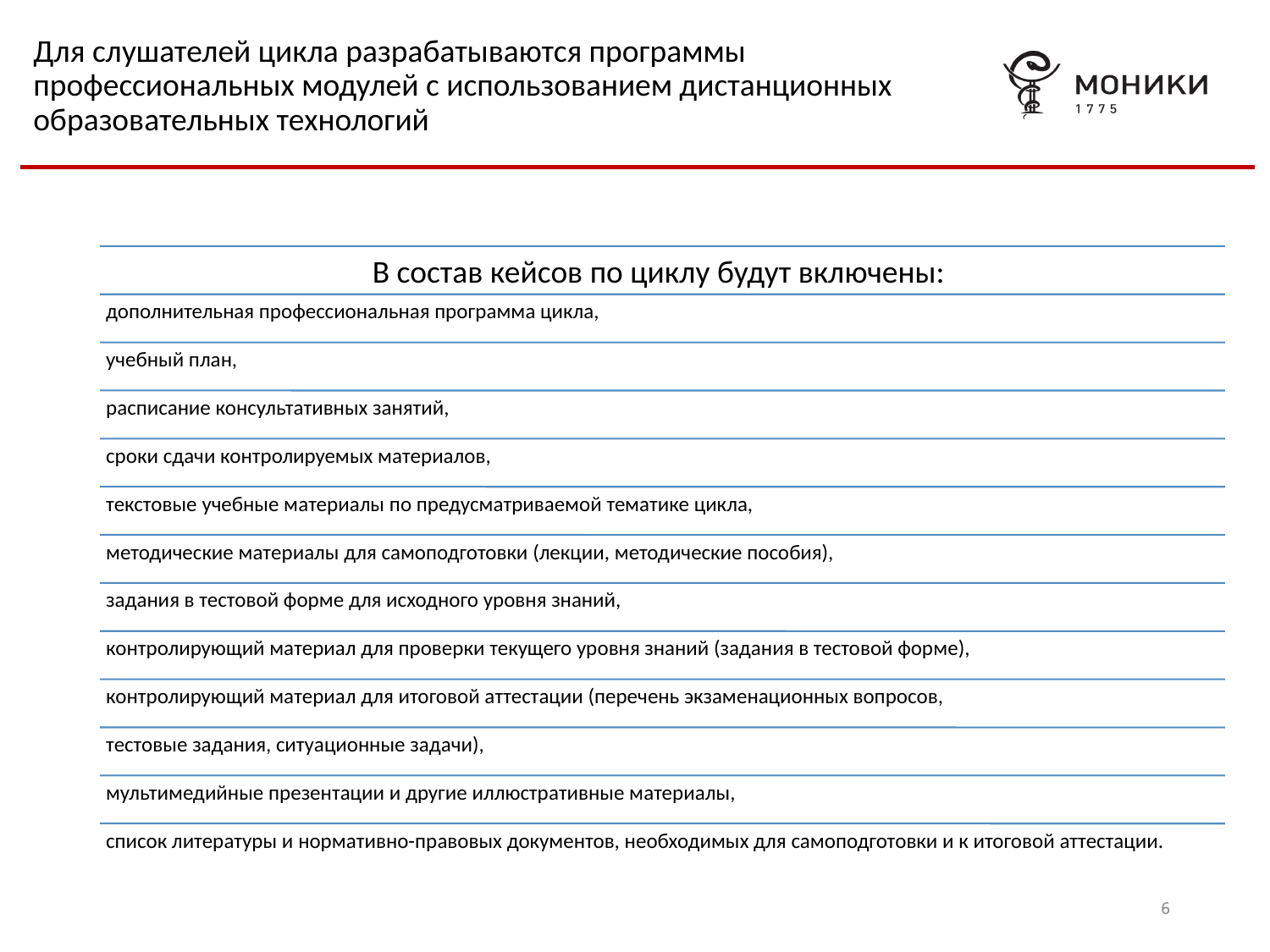

# Для слушателей цикла разрабатываются программы профессиональных модулей с использованием дистанционных образовательных технологий

В состав кейсов по циклу будут включены:
дополнительная профессиональная программа цикла,
учебный план,
расписание консультативных занятий,
сроки сдачи контролируемых материалов,
текстовые учебные материалы по предусматриваемой тематике цикла,
методические материалы для самоподготовки (лекции, методические пособия),
задания в тестовой форме для исходного уровня знаний,
контролирующий материал для проверки текущего уровня знаний (задания в тестовой форме),
контролирующий материал для итоговой аттестации (перечень экзаменационных вопросов,
тестовые задания, ситуационные задачи),
мультимедийные презентации и другие иллюстративные материалы,
список литературы и нормативно-правовых документов, необходимых для самоподготовки и к итоговой аттестации.
6